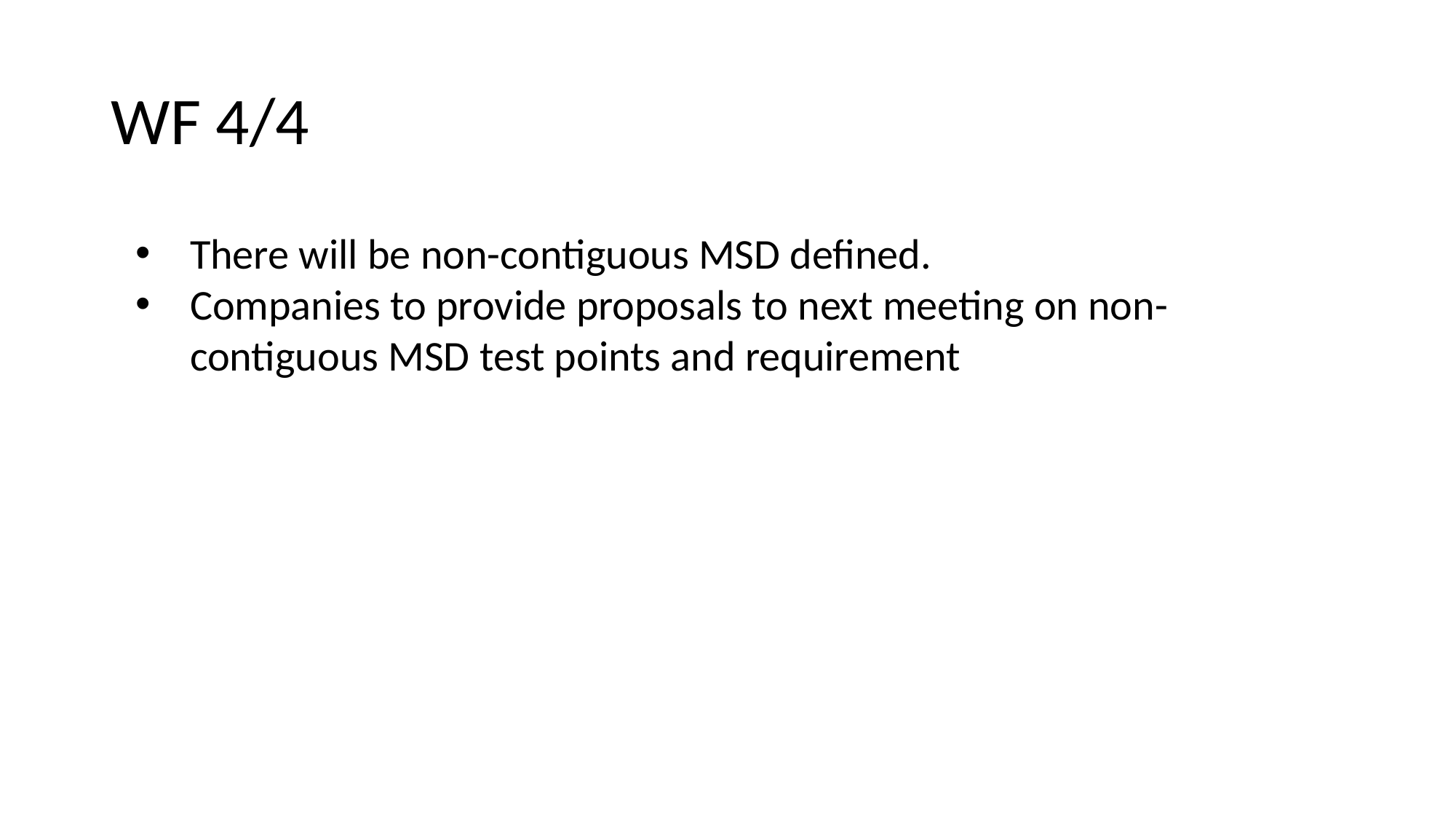

# WF 4/4
There will be non-contiguous MSD defined.
Companies to provide proposals to next meeting on non-contiguous MSD test points and requirement